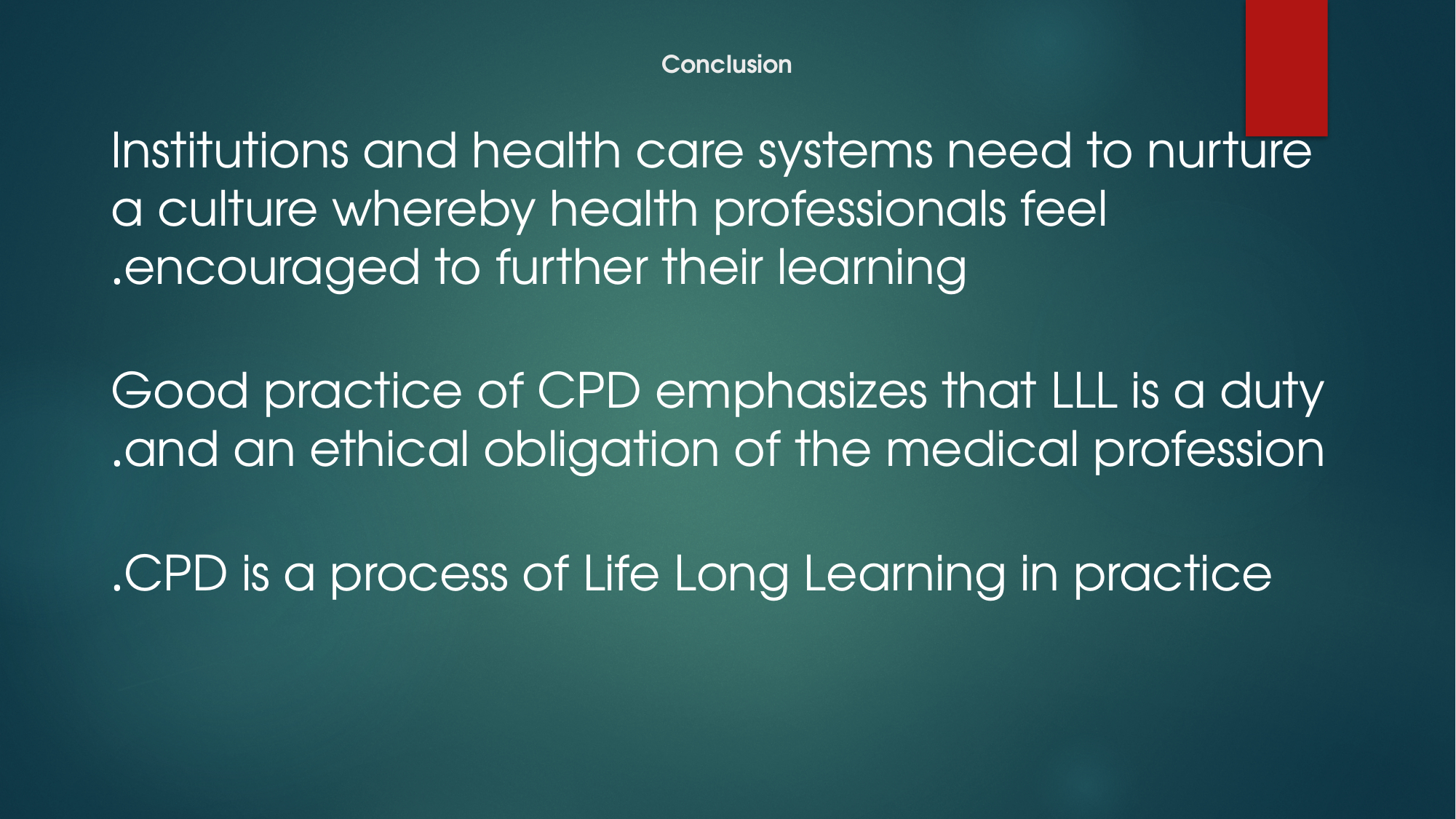

# Conclusion
Institutions and health care systems need to nurture a culture whereby health professionals feel encouraged to further their learning.

Good practice of CPD emphasizes that LLL is a duty and an ethical obligation of the medical profession.

CPD is a process of Life Long Learning in practice.